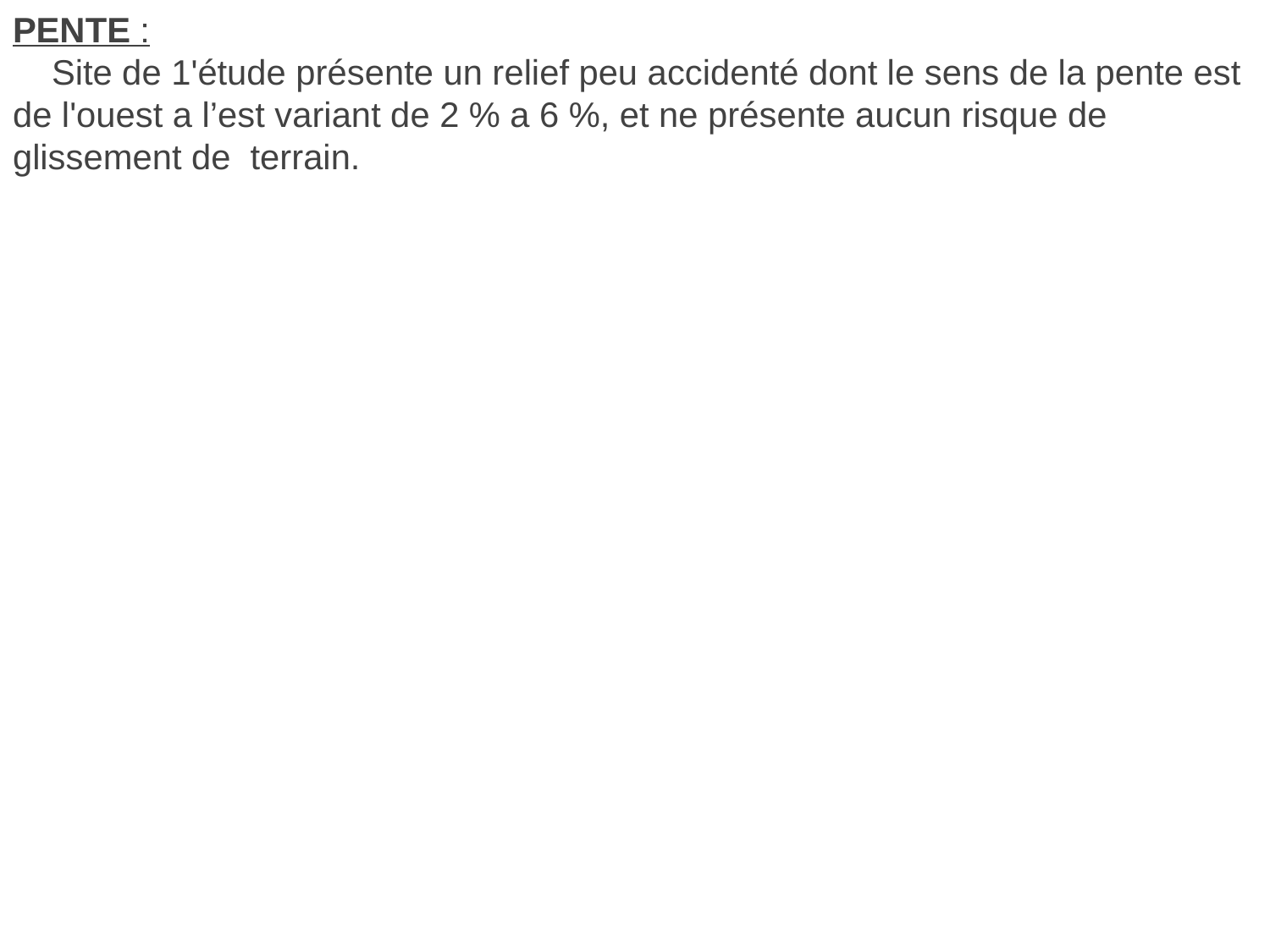

PENTE :
    Site de 1'étude présente un relief peu accidenté dont le sens de la pente est  de l'ouest a l’est variant de 2 % a 6 %, et ne présente aucun risque de glissement de  terrain.